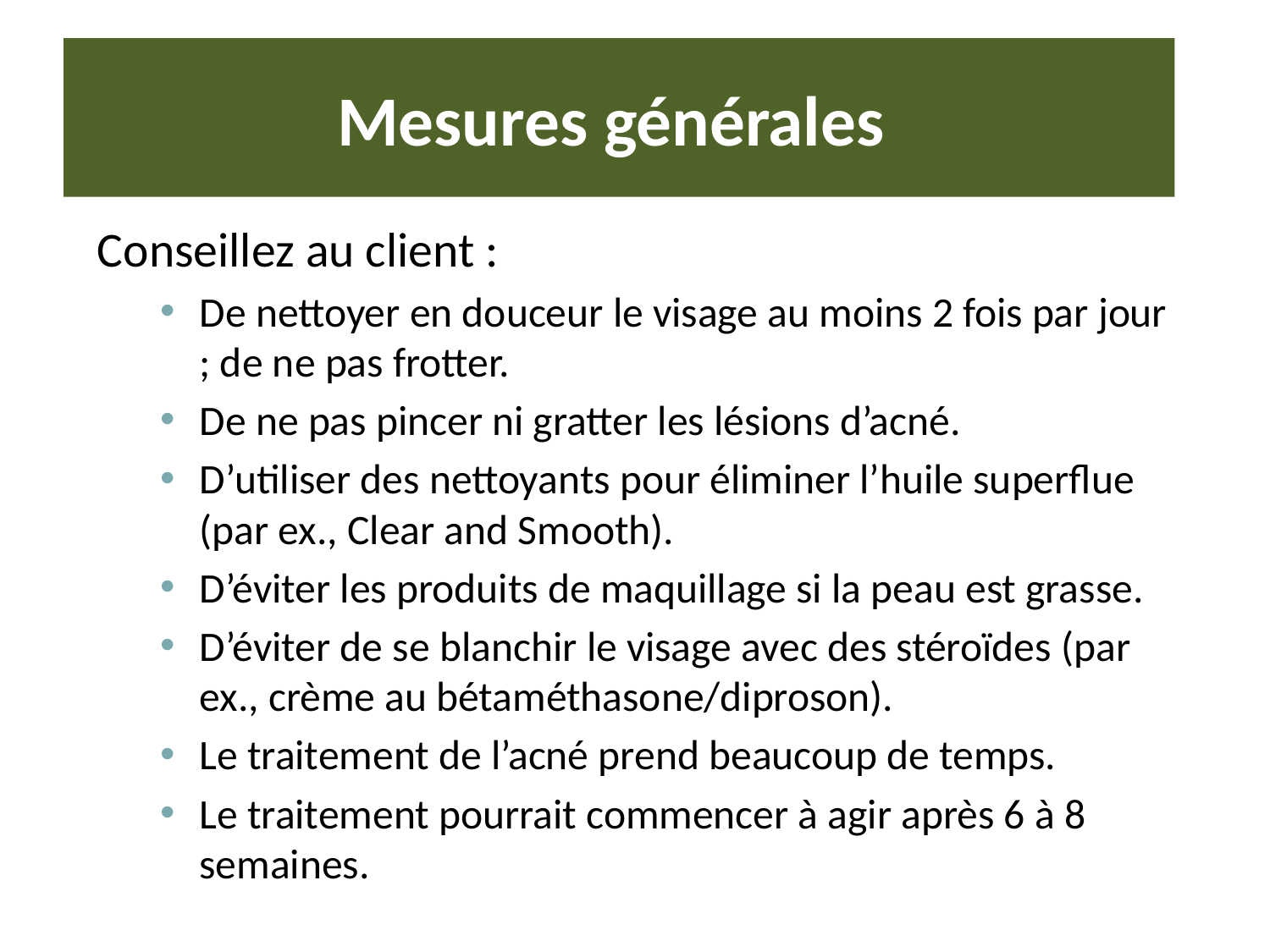

# Mesures générales
Conseillez au client :
De nettoyer en douceur le visage au moins 2 fois par jour ; de ne pas frotter.
De ne pas pincer ni gratter les lésions d’acné.
D’utiliser des nettoyants pour éliminer l’huile superflue (par ex., Clear and Smooth).
D’éviter les produits de maquillage si la peau est grasse.
D’éviter de se blanchir le visage avec des stéroïdes (par ex., crème au bétaméthasone/diproson).
Le traitement de l’acné prend beaucoup de temps.
Le traitement pourrait commencer à agir après 6 à 8 semaines.